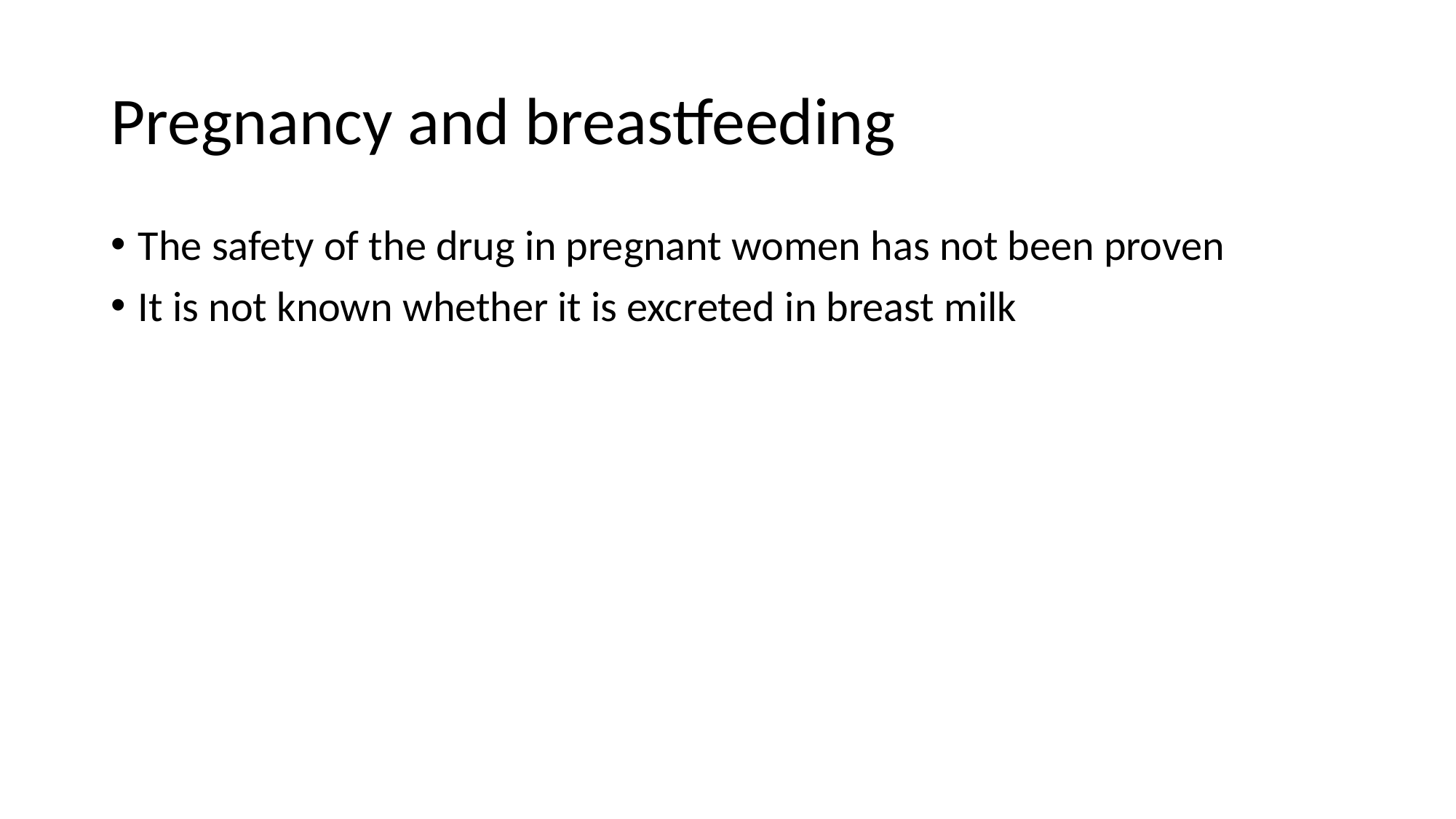

# Pregnancy and breastfeeding
The safety of the drug in pregnant women has not been proven
It is not known whether it is excreted in breast milk